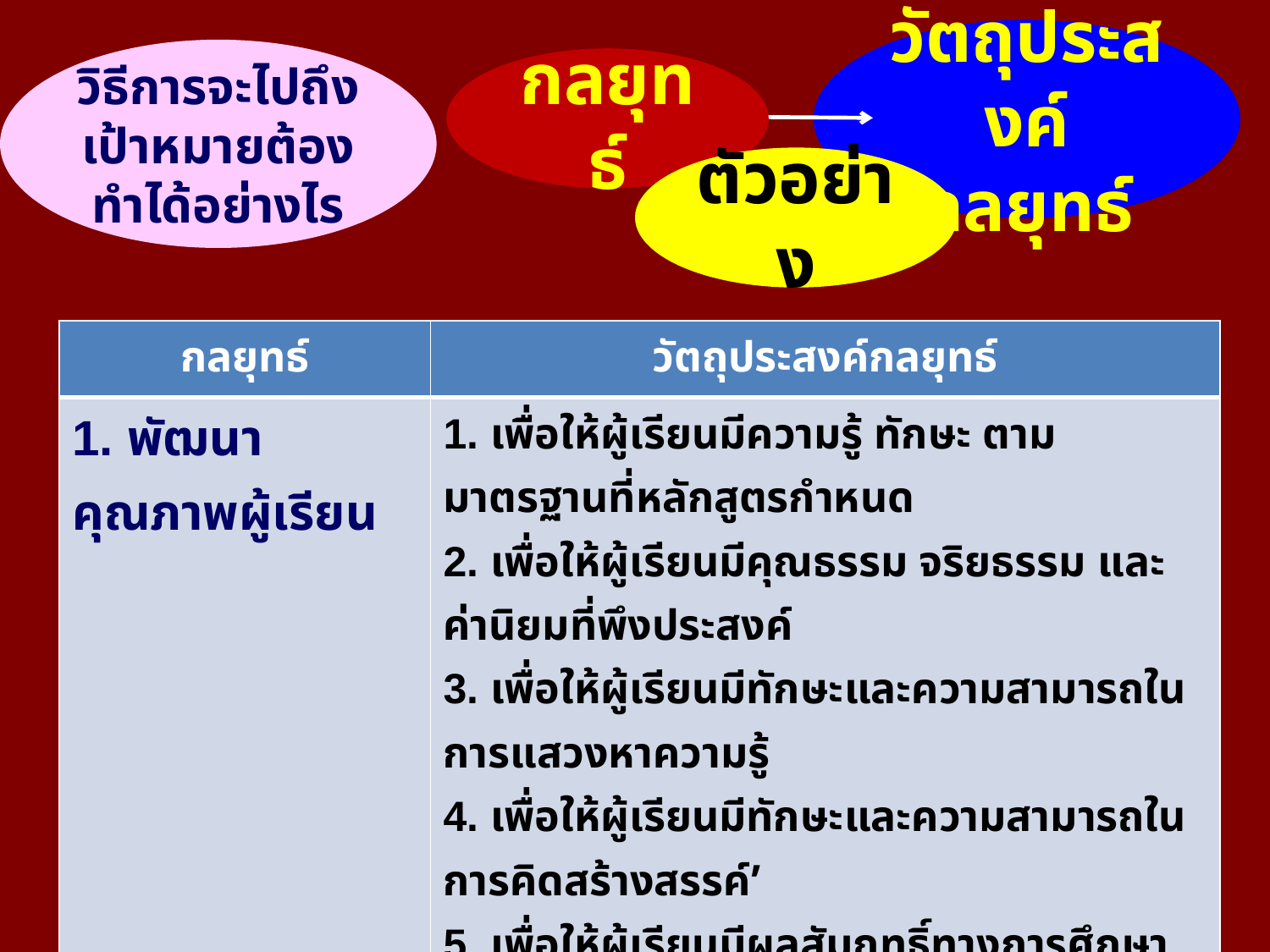

วัตถุประสงค์กลยุทธ์
วิธีการจะไปถึงเป้าหมายต้องทำได้อย่างไร
กลยุทธ์
ตัวอย่าง
| กลยุทธ์ | วัตถุประสงค์กลยุทธ์ |
| --- | --- |
| 1. พัฒนาคุณภาพผู้เรียน | 1. เพื่อให้ผู้เรียนมีความรู้ ทักษะ ตามมาตรฐานที่หลักสูตรกำหนด 2. เพื่อให้ผู้เรียนมีคุณธรรม จริยธรรม และค่านิยมที่พึงประสงค์ 3. เพื่อให้ผู้เรียนมีทักษะและความสามารถในการแสวงหาความรู้ 4. เพื่อให้ผู้เรียนมีทักษะและความสามารถในการคิดสร้างสรรค์’ 5. เพื่อให้ผู้เรียนมีผลสัมฤทธิ์ทางการศึกษาตามนโยบายสถานศึกษา |